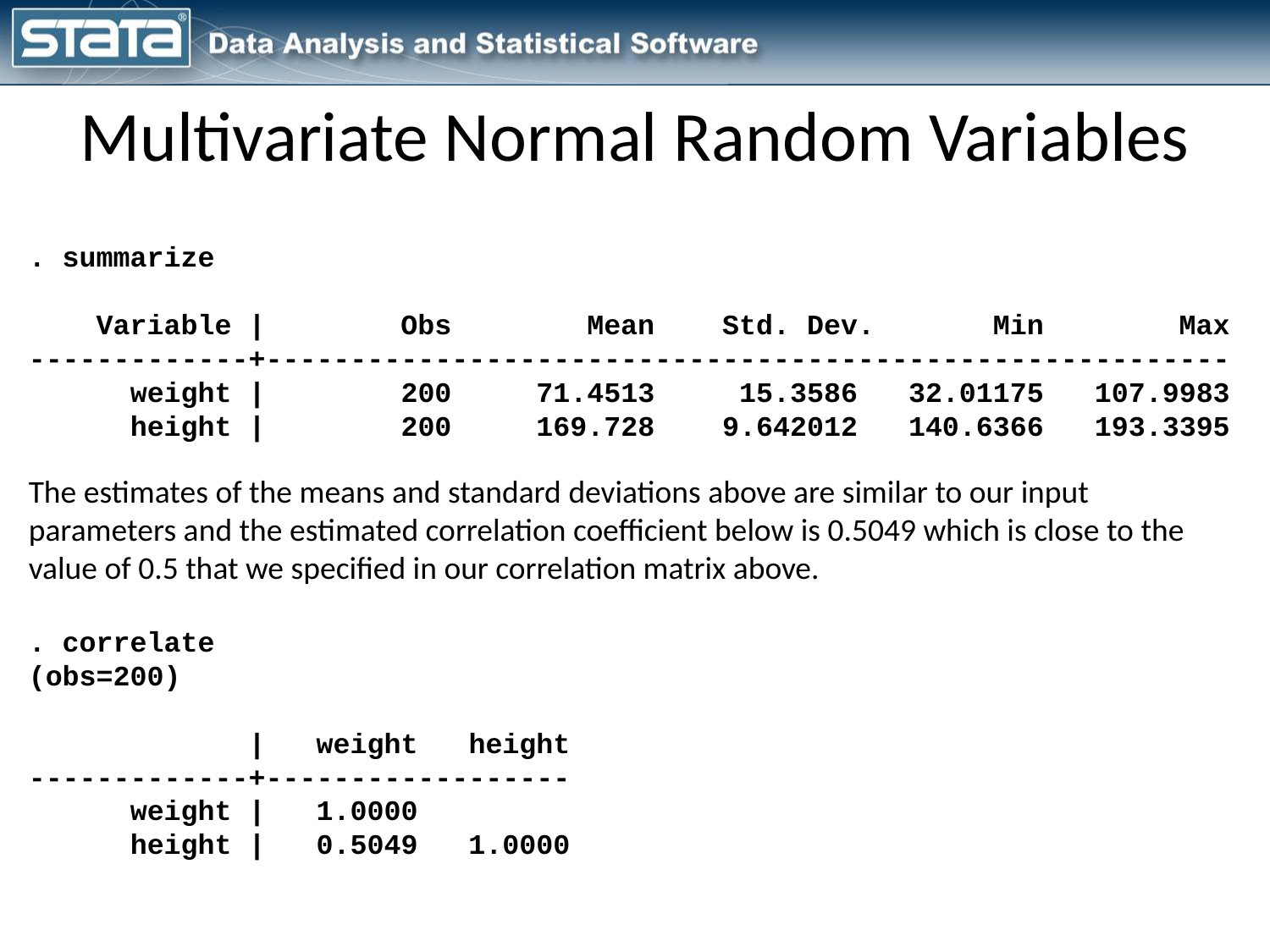

Multivariate Normal Random Variables
. summarize

    Variable |        Obs        Mean    Std. Dev.       Min        Max
-------------+---------------------------------------------------------
      weight |        200     71.4513     15.3586   32.01175   107.9983
      height |        200     169.728    9.642012   140.6366   193.3395

The estimates of the means and standard deviations above are similar to our input parameters and the estimated correlation coefficient below is 0.5049 which is close to the value of 0.5 that we specified in our correlation matrix above.

. correlate
(obs=200)

             |   weight   height
-------------+------------------
      weight |   1.0000
      height |   0.5049   1.0000